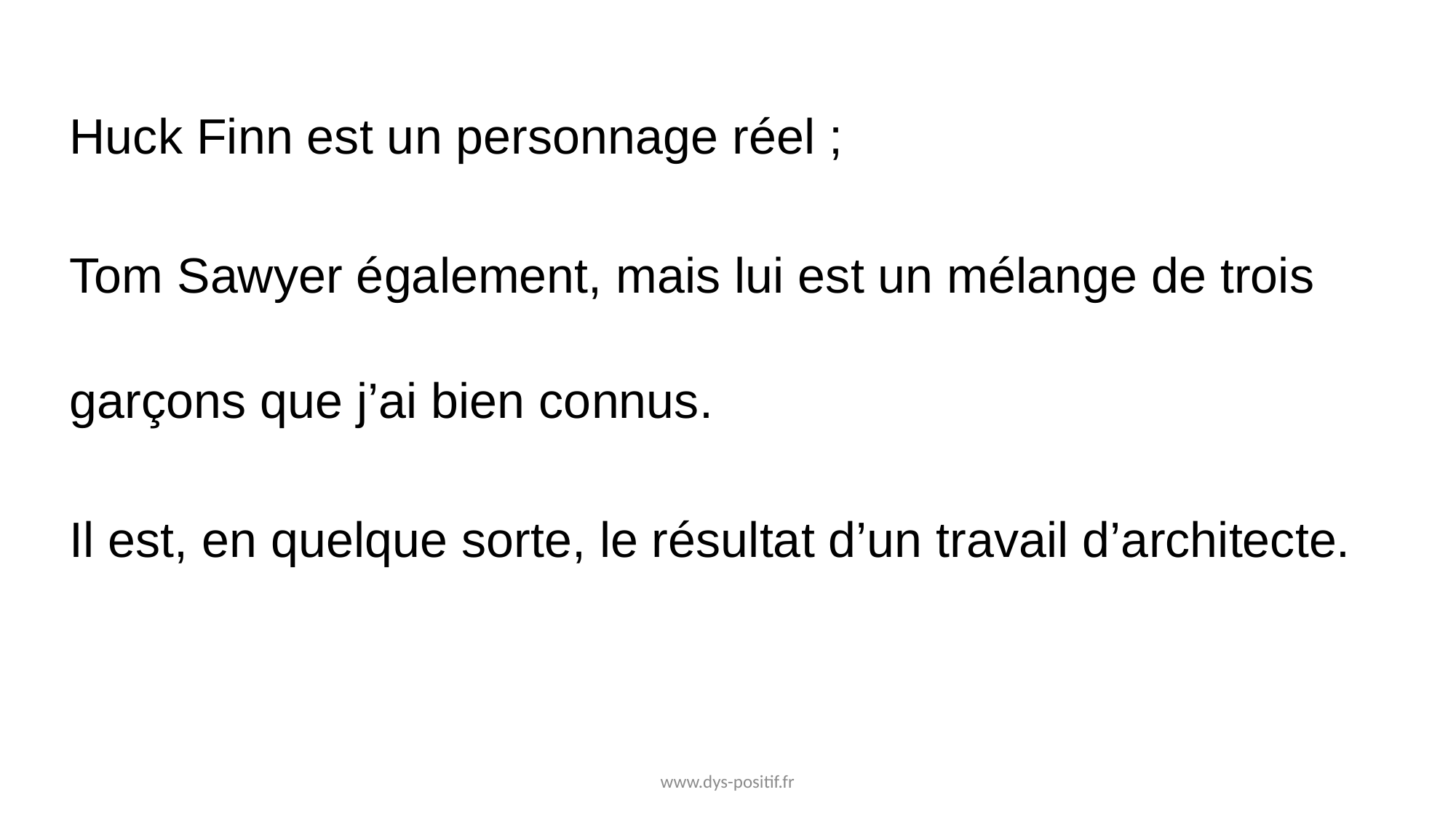

Huck Finn est un personnage réel ;
Tom Sawyer également, mais lui est un mélange de trois garçons que j’ai bien connus.
Il est, en quelque sorte, le résultat d’un travail d’architecte.
www.dys-positif.fr